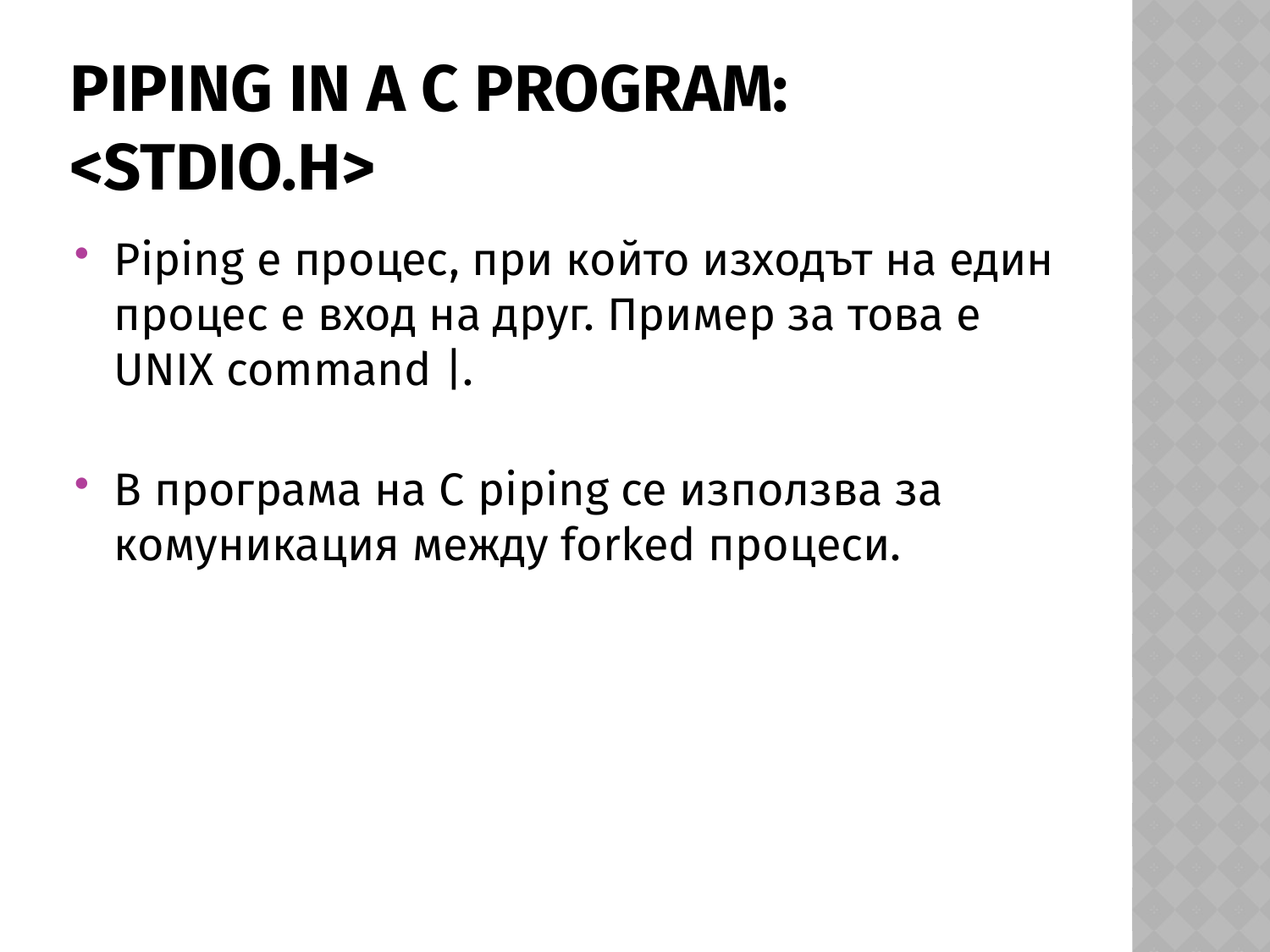

# Piping in a C program: <stdio.h>
Piping е процес, при който изходът на един процес е вход на друг. Пример за това е UNIX command |.
В програма на C piping се използва за комуникация между forked процеси.